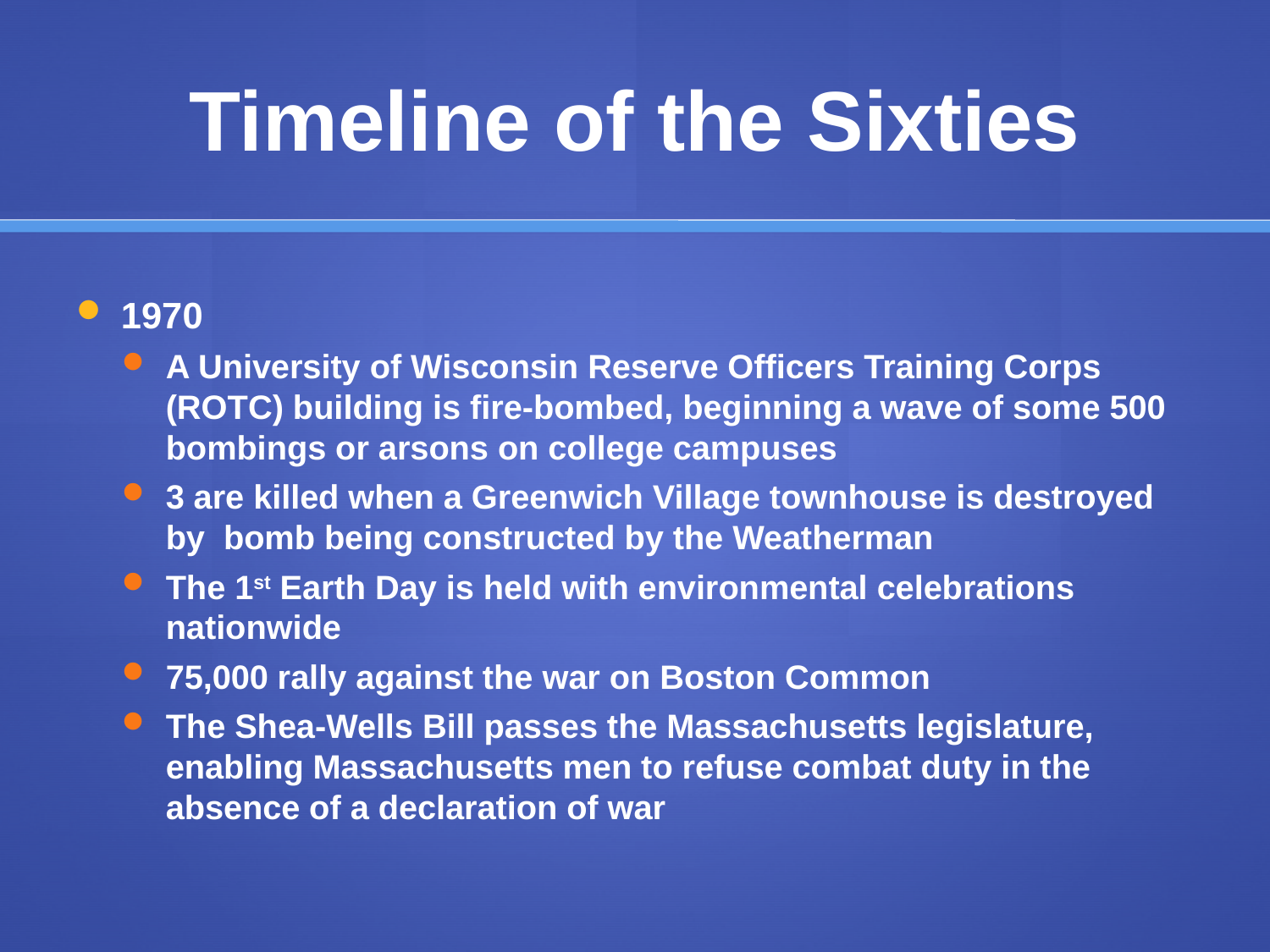

# Timeline of the Sixties
1970
A University of Wisconsin Reserve Officers Training Corps (ROTC) building is fire-bombed, beginning a wave of some 500 bombings or arsons on college campuses
3 are killed when a Greenwich Village townhouse is destroyed by  bomb being constructed by the Weatherman
The 1st Earth Day is held with environmental celebrations nationwide
75,000 rally against the war on Boston Common
The Shea-Wells Bill passes the Massachusetts legislature, enabling Massachusetts men to refuse combat duty in the absence of a declaration of war